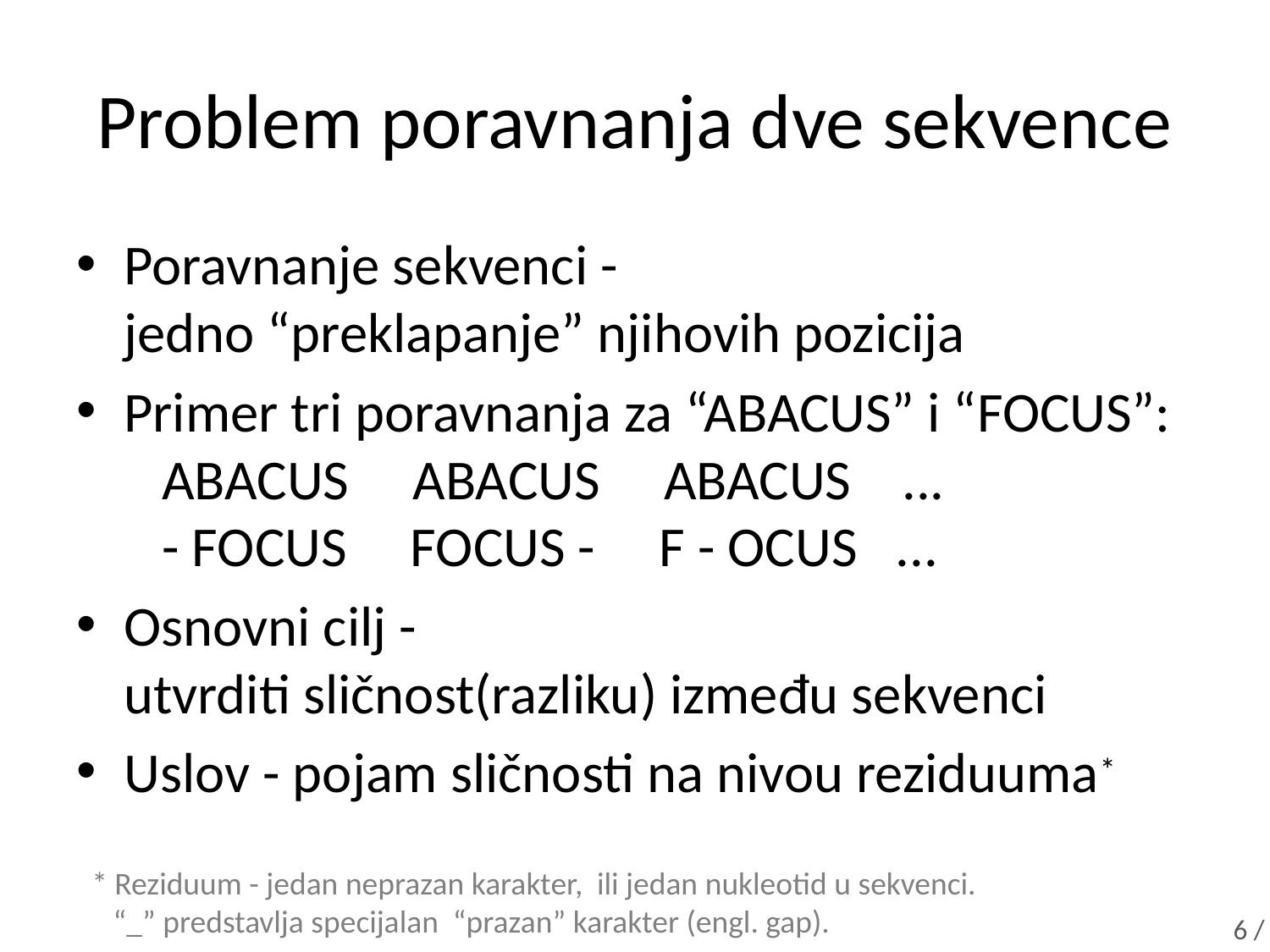

# Problem poravnanja dve sekvence
Poravnanje sekvenci -
jedno “preklapanje” njihovih pozicija
Primer tri poravnanja za “ABACUS” i “FOCUS”:
   ABACUS     ABACUS     ABACUS    ...
   - FOCUS     FOCUS -     F - OCUS   ...
Osnovni cilj -
utvrditi sličnost(razliku) između sekvenci
Uslov - pojam sličnosti na nivou reziduuma*
* Reziduum - jedan neprazan karakter,  ili jedan nukleotid u sekvenci.
   “_” predstavlja specijalan  “prazan” karakter (engl. gap).